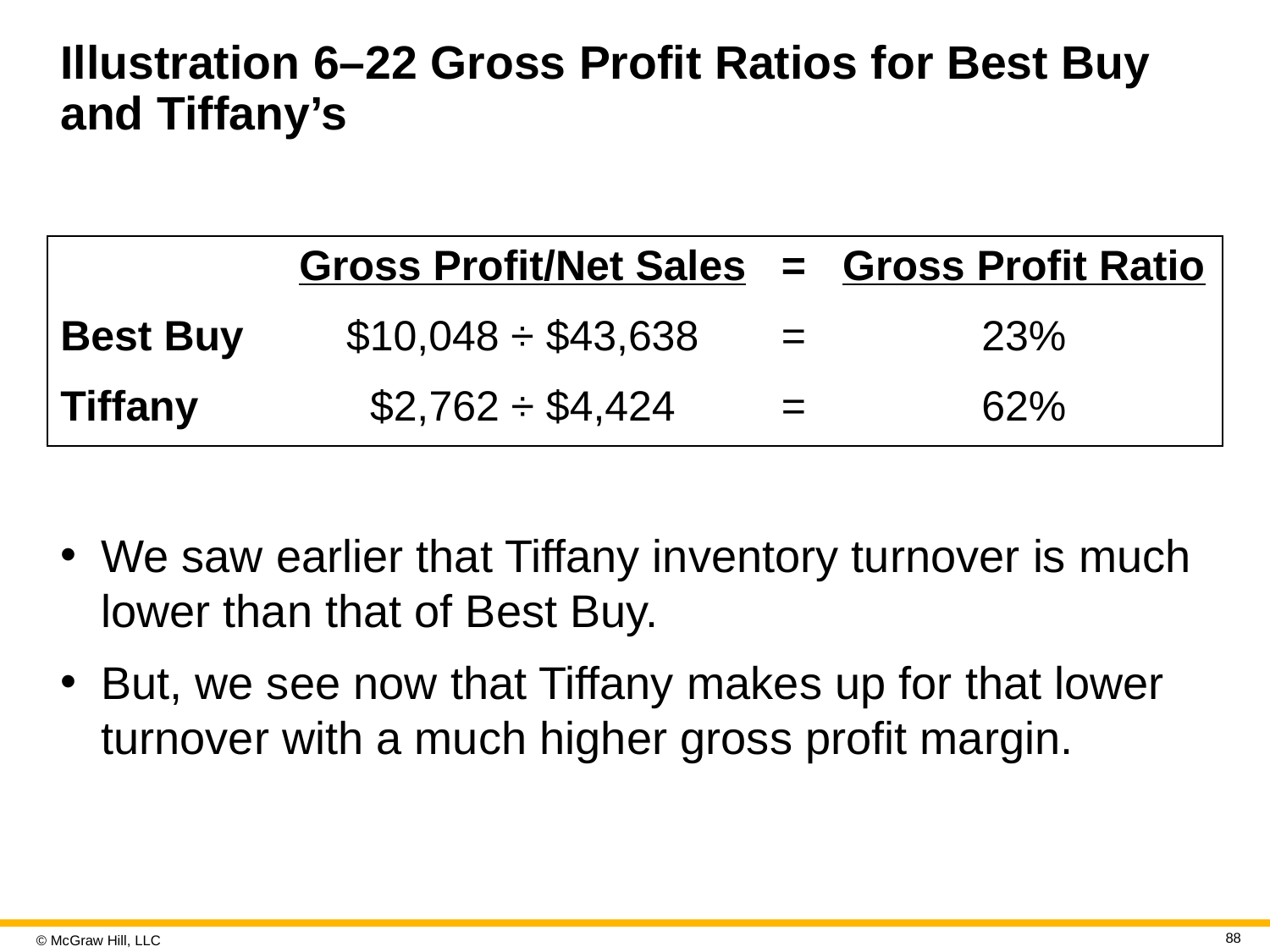

# Illustration 6–22 Gross Profit Ratios for Best Buy and Tiffany’s
|  | Gross Profit/Net Sales | = | Gross Profit Ratio |
| --- | --- | --- | --- |
| Best Buy | $10,048 ÷ $43,638 | = | 23% |
| Tiffany | $2,762 ÷ $4,424 | = | 62% |
We saw earlier that Tiffany inventory turnover is much lower than that of Best Buy.
But, we see now that Tiffany makes up for that lower turnover with a much higher gross profit margin.
88